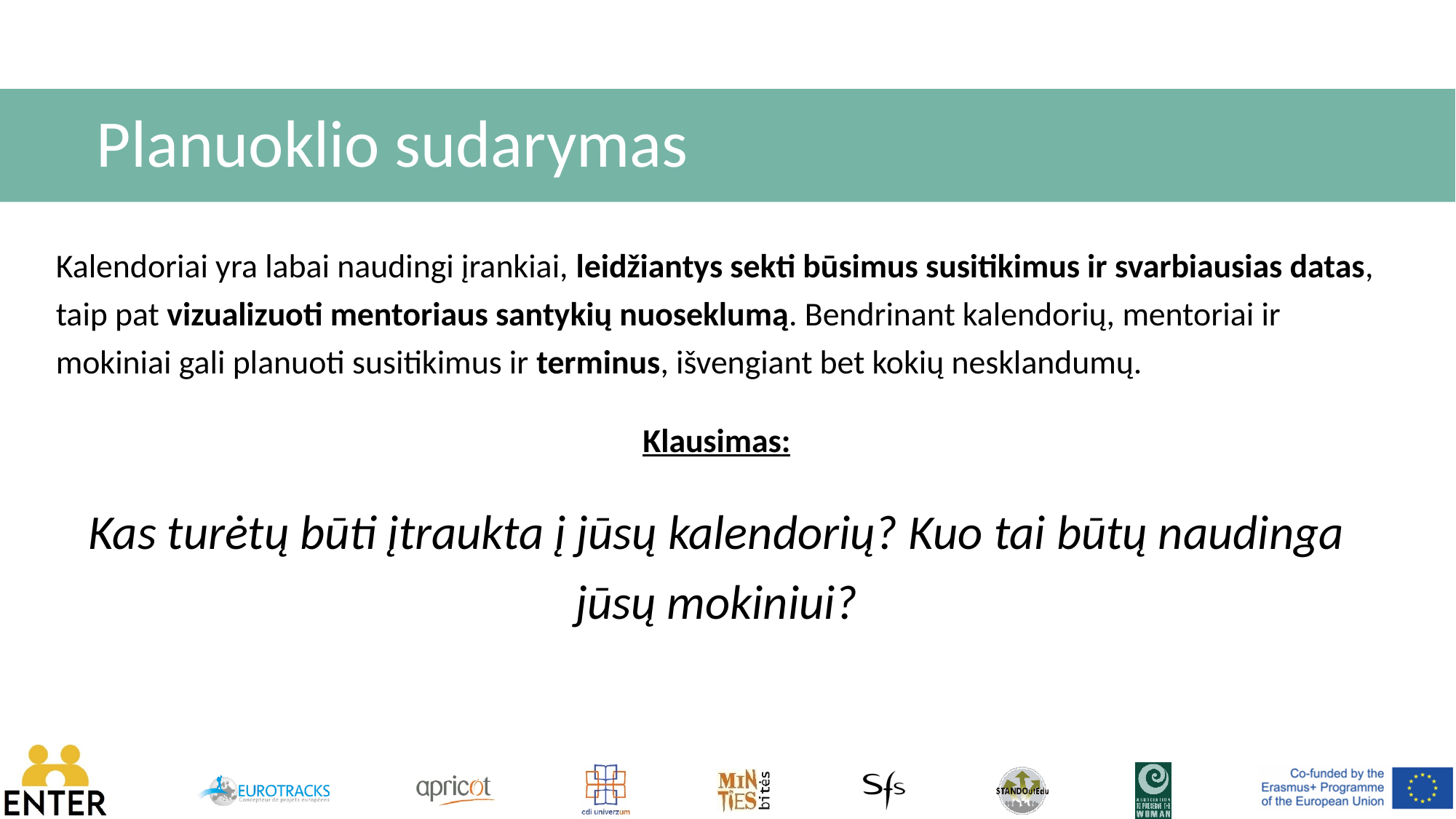

# Planuoklio sudarymas
Kalendoriai yra labai naudingi įrankiai, leidžiantys sekti būsimus susitikimus ir svarbiausias datas, taip pat vizualizuoti mentoriaus santykių nuoseklumą. Bendrinant kalendorių, mentoriai ir mokiniai gali planuoti susitikimus ir terminus, išvengiant bet kokių nesklandumų.
Klausimas:
Kas turėtų būti įtraukta į jūsų kalendorių? Kuo tai būtų naudinga jūsų mokiniui?